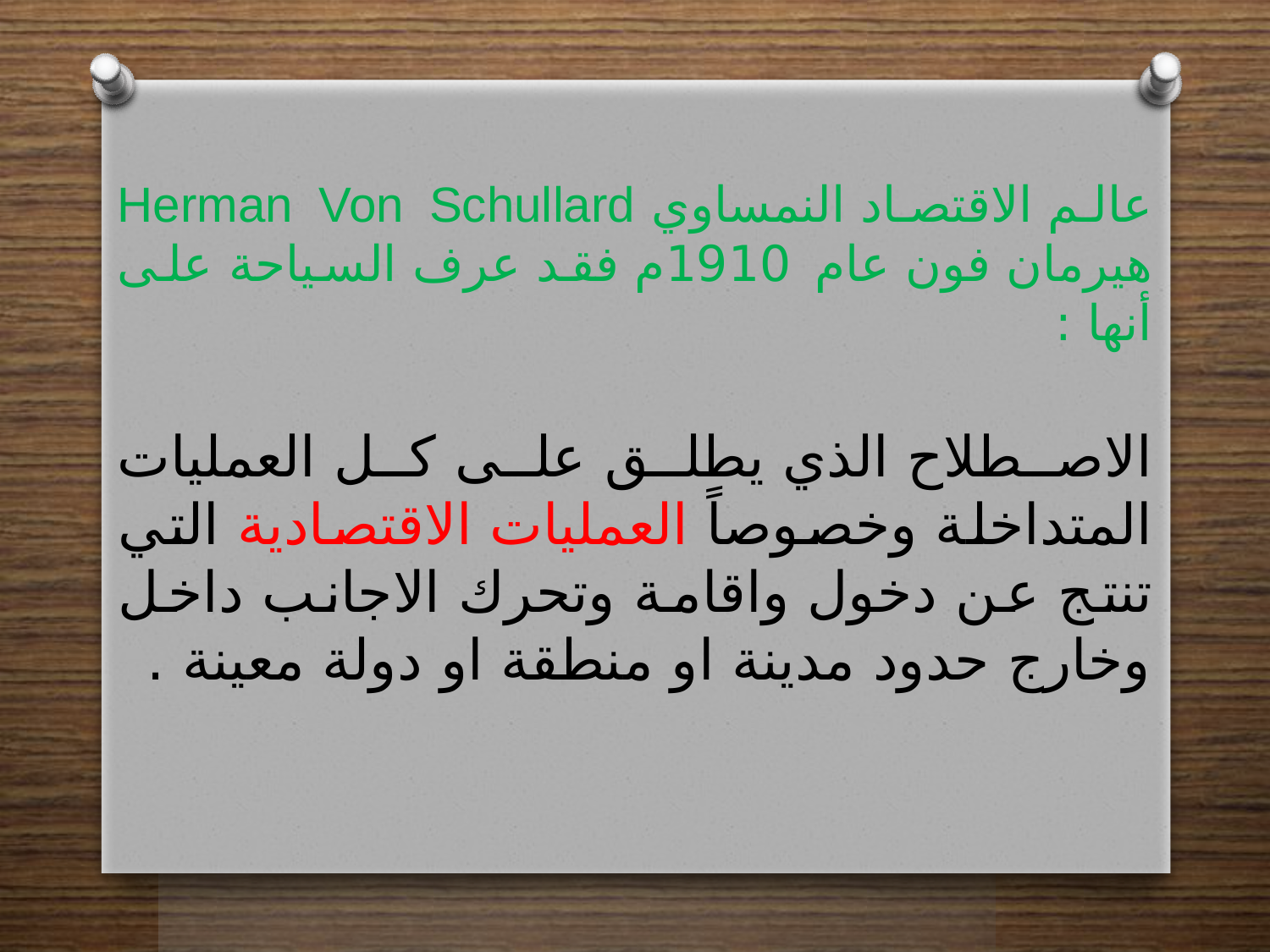

عالم الاقتصاد النمساوي Herman Von Schullard هيرمان فون عام 1910م فقد عرف السياحة على أنها :

الاصطلاح الذي يطلق على كل العمليات المتداخلة وخصوصاً العمليات الاقتصادية التي تنتج عن دخول واقامة وتحرك الاجانب داخل وخارج حدود مدينة او منطقة او دولة معينة .